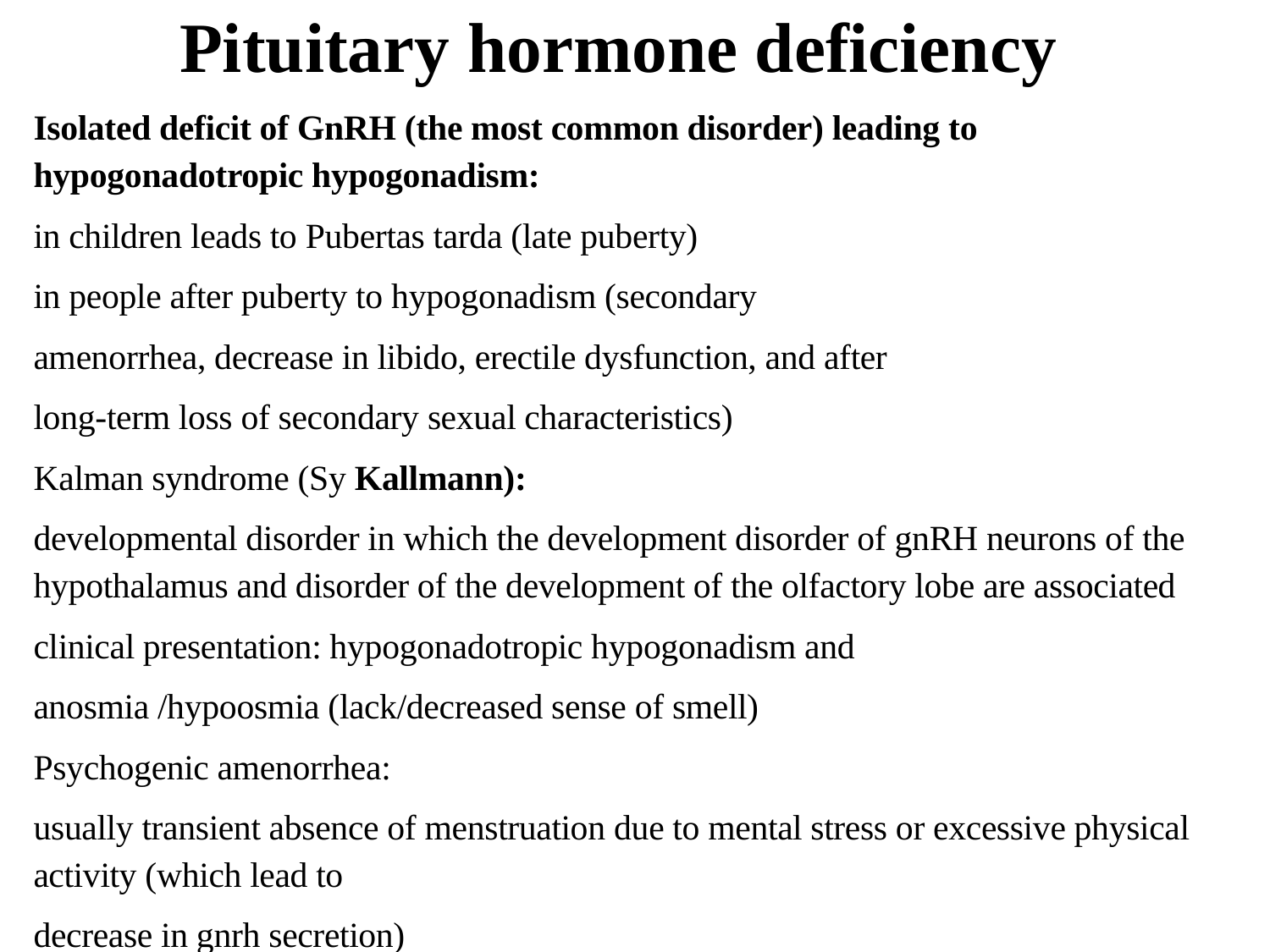

# Pituitary hormone deficiency

Isolated deficit of GnRH (the most common disorder) leading to hypogonadotropic hypogonadism:
in children leads to Pubertas tarda (late puberty)
in people after puberty to hypogonadism (secondary
amenorrhea, decrease in libido, erectile dysfunction, and after
long-term loss of secondary sexual characteristics)
Kalman syndrome (Sy Kallmann):
developmental disorder in which the development disorder of gnRH neurons of the hypothalamus and disorder of the development of the olfactory lobe are associated
clinical presentation: hypogonadotropic hypogonadism and
anosmia /hypoosmia (lack/decreased sense of smell)
Psychogenic amenorrhea:
usually transient absence of menstruation due to mental stress or excessive physical activity (which lead to
decrease in gnrh secretion)